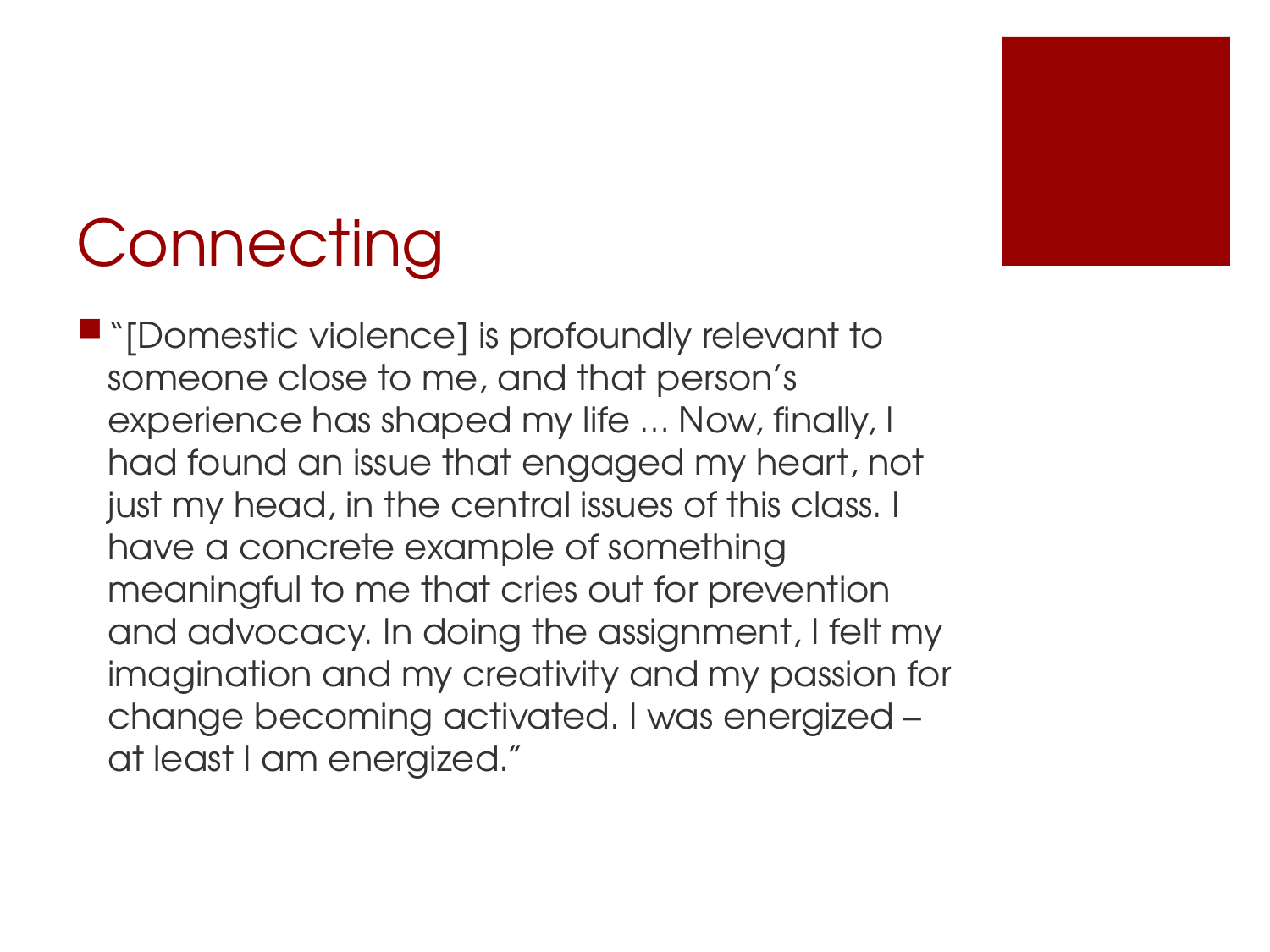

# Connecting
“[Domestic violence] is profoundly relevant to someone close to me, and that person’s experience has shaped my life … Now, finally, I had found an issue that engaged my heart, not just my head, in the central issues of this class. I have a concrete example of something meaningful to me that cries out for prevention and advocacy. In doing the assignment, I felt my imagination and my creativity and my passion for change becoming activated. I was energized – at least I am energized.”